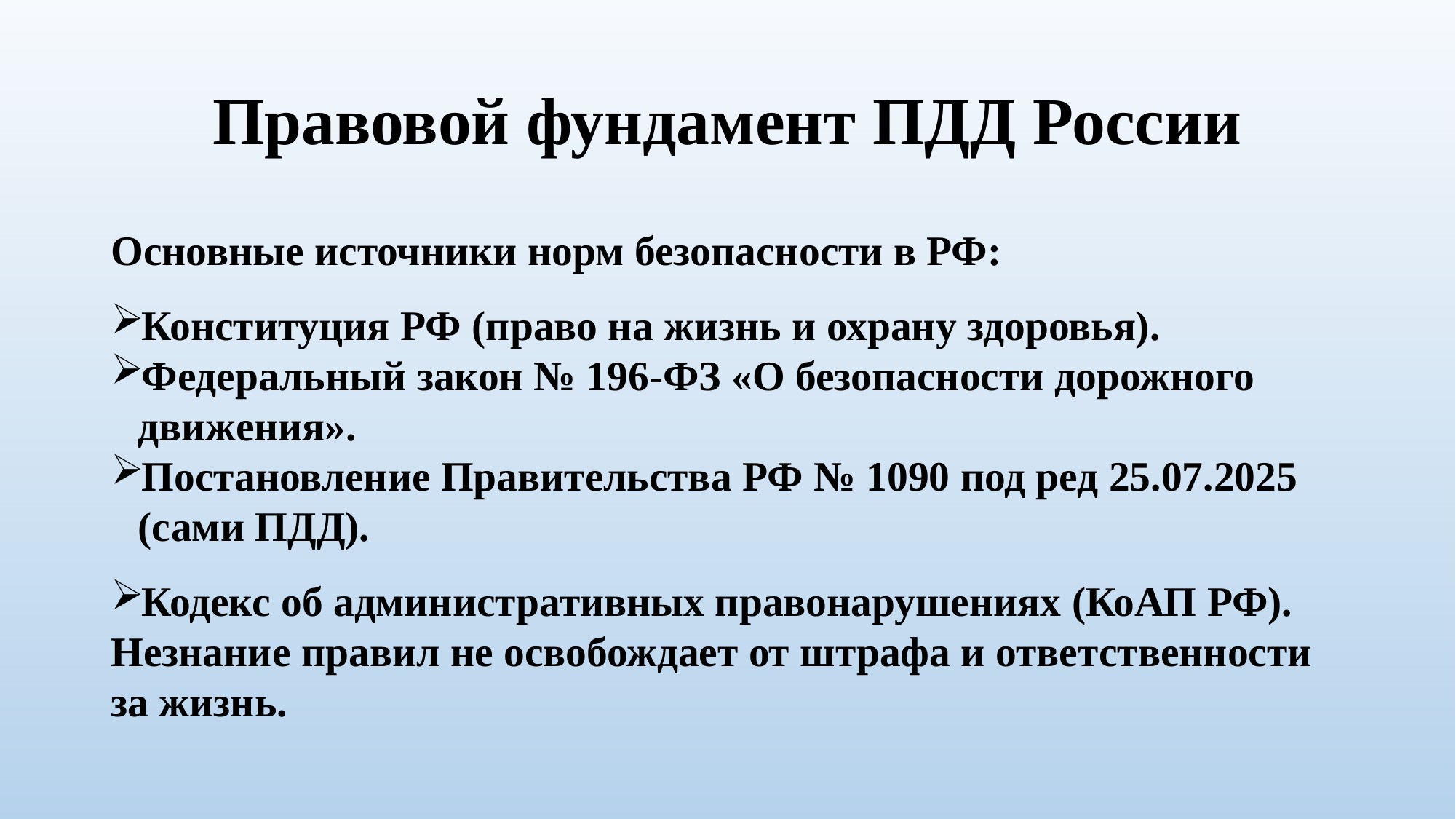

# Правовой фундамент ПДД России
Основные источники норм безопасности в РФ:
Конституция РФ (право на жизнь и охрану здоровья).
Федеральный закон № 196-ФЗ «О безопасности дорожного движения».
Постановление Правительства РФ № 1090 под ред 25.07.2025 (сами ПДД).
Кодекс об административных правонарушениях (КоАП РФ).
Незнание правил не освобождает от штрафа и ответственности за жизнь.